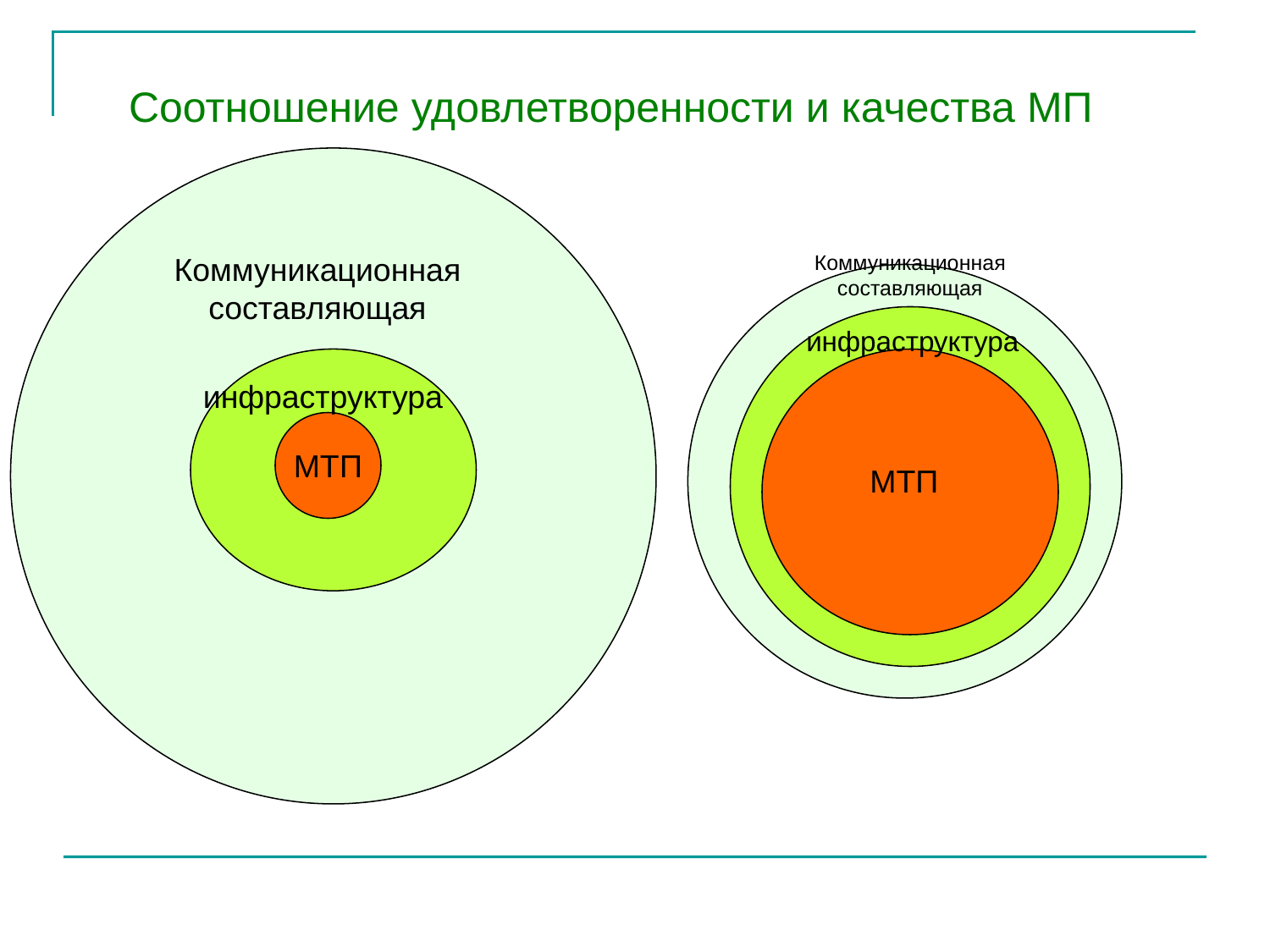

Соотношение удовлетворенности и качества МП

Коммуникационная составляющая
Коммуникационная составляющая

инфраструктура

инфраструктура
МТП
МТП